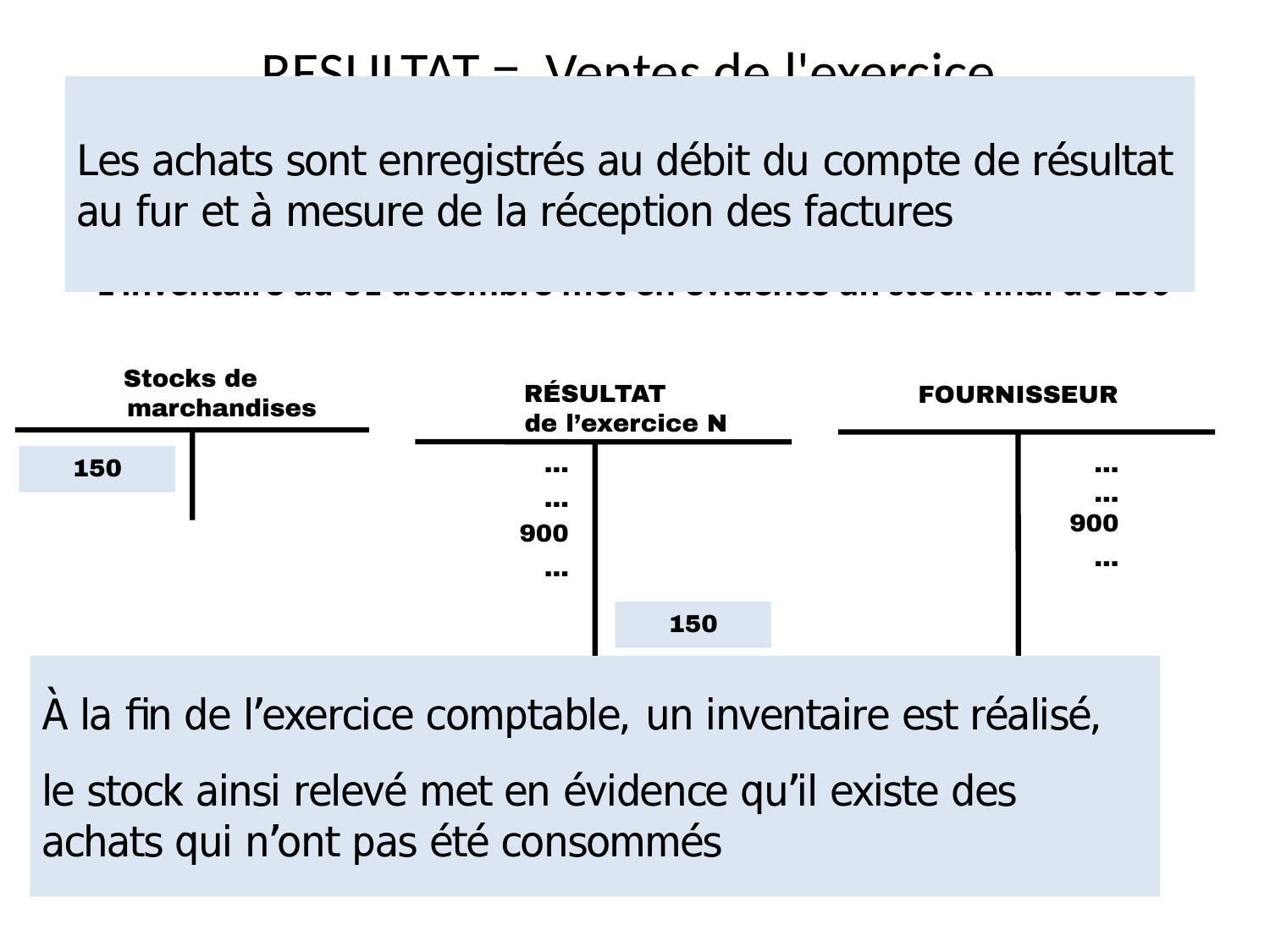

# RESULTAT =  Ventes de l'exercice – Consommations des facteurs de production

Les achats sont enregistrés au débit du compte de résultat au fur et à mesure de la réception des factures

L’inventaire au 31 décembre met en évidence un stock final de 150
Stocks de marchandises

FOURNISSEUR

…
…
900
…

RÉSULTAT
de l’exercice N

…
…
900
…
150

150

À la fin de l’exercice comptable, un inventaire est réalisé,

le stock ainsi relevé met en évidence qu’il existe des achats qui n’ont pas été consommés